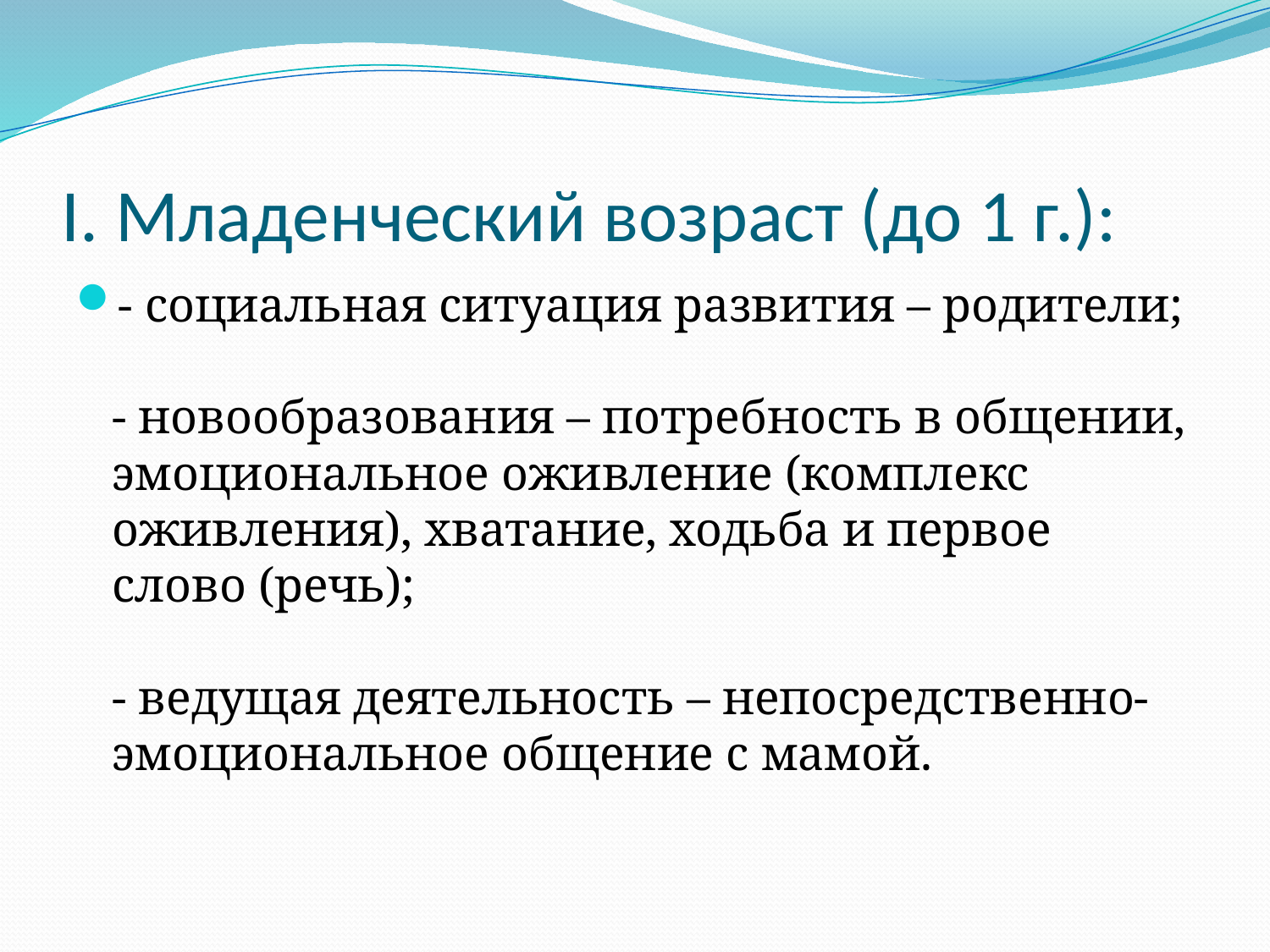

# I. Младенческий возраст (до 1 г.):
- социальная ситуация развития – родители;
- новообразования – потребность в общении, эмоциональное оживление (комплекс оживления), хватание, ходьба и первое слово (речь);
- ведущая деятельность – непосредственно-эмоциональное общение с мамой.